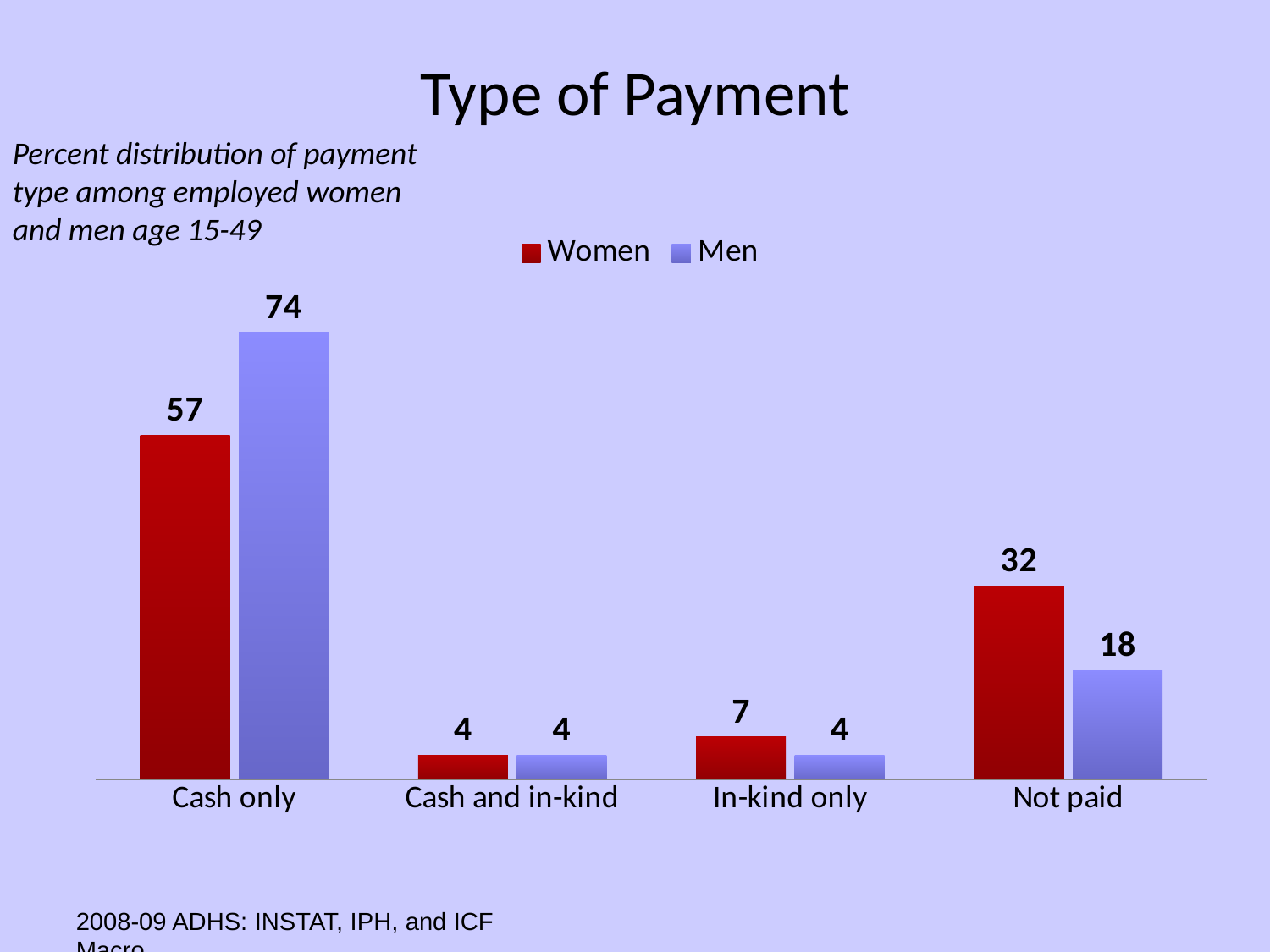

# Type of Payment
Percent distribution of payment type among employed women and men age 15-49

### Chart

| Category | Women | Men |
|---|---|---|
| Cash only | 57.0 | 74.0 |
| Cash and in-kind | 4.0 | 4.0 |
| In-kind only | 7.0 | 4.0 |
| Not paid | 32.0 | 18.0 |
2008-09 ADHS: INSTAT, IPH, and ICF Macro